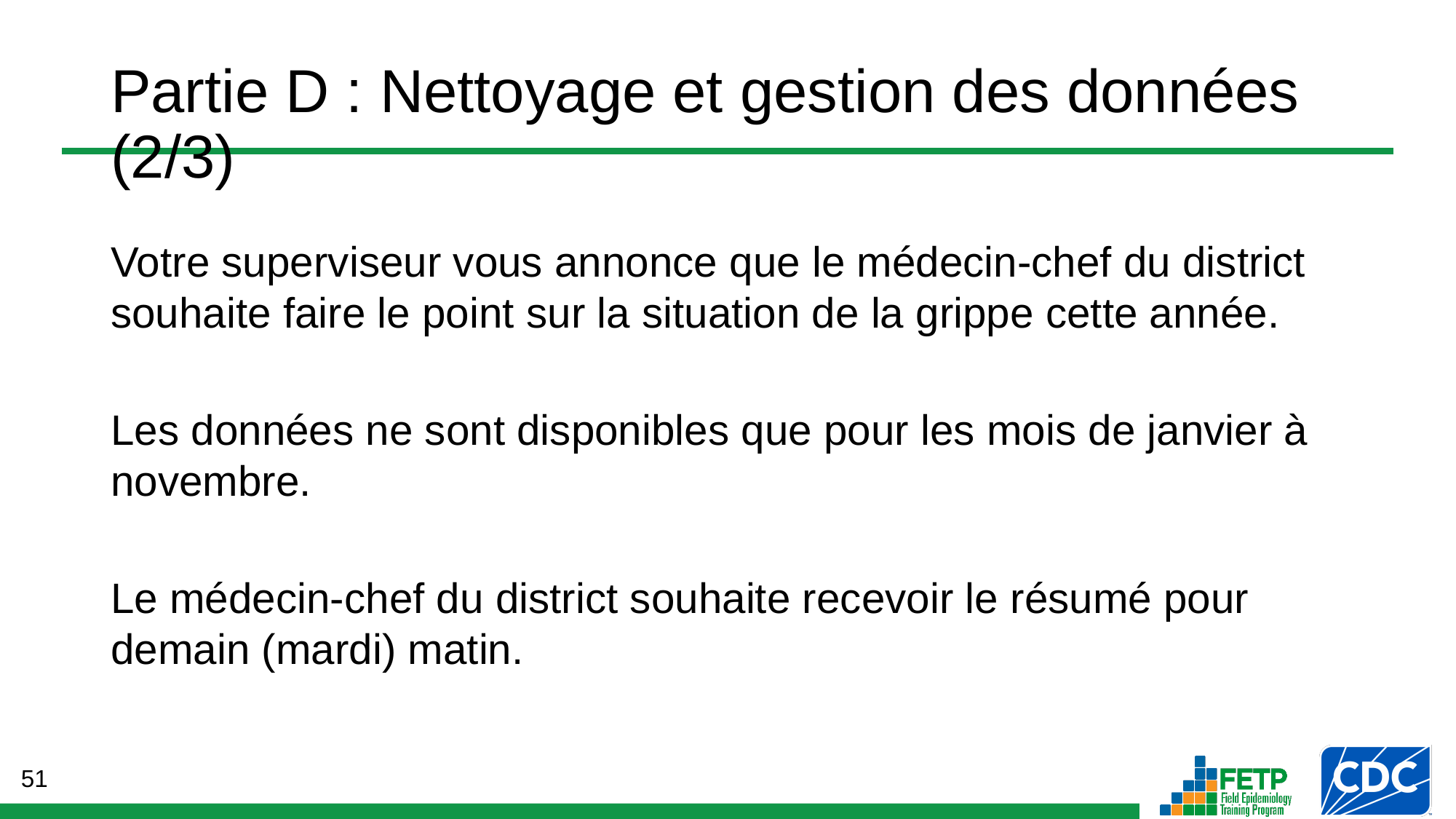

# Partie D : Nettoyage et gestion des données (2/3)
Votre superviseur vous annonce que le médecin-chef du district souhaite faire le point sur la situation de la grippe cette année.

Les données ne sont disponibles que pour les mois de janvier à novembre.

Le médecin-chef du district souhaite recevoir le résumé pour demain (mardi) matin.